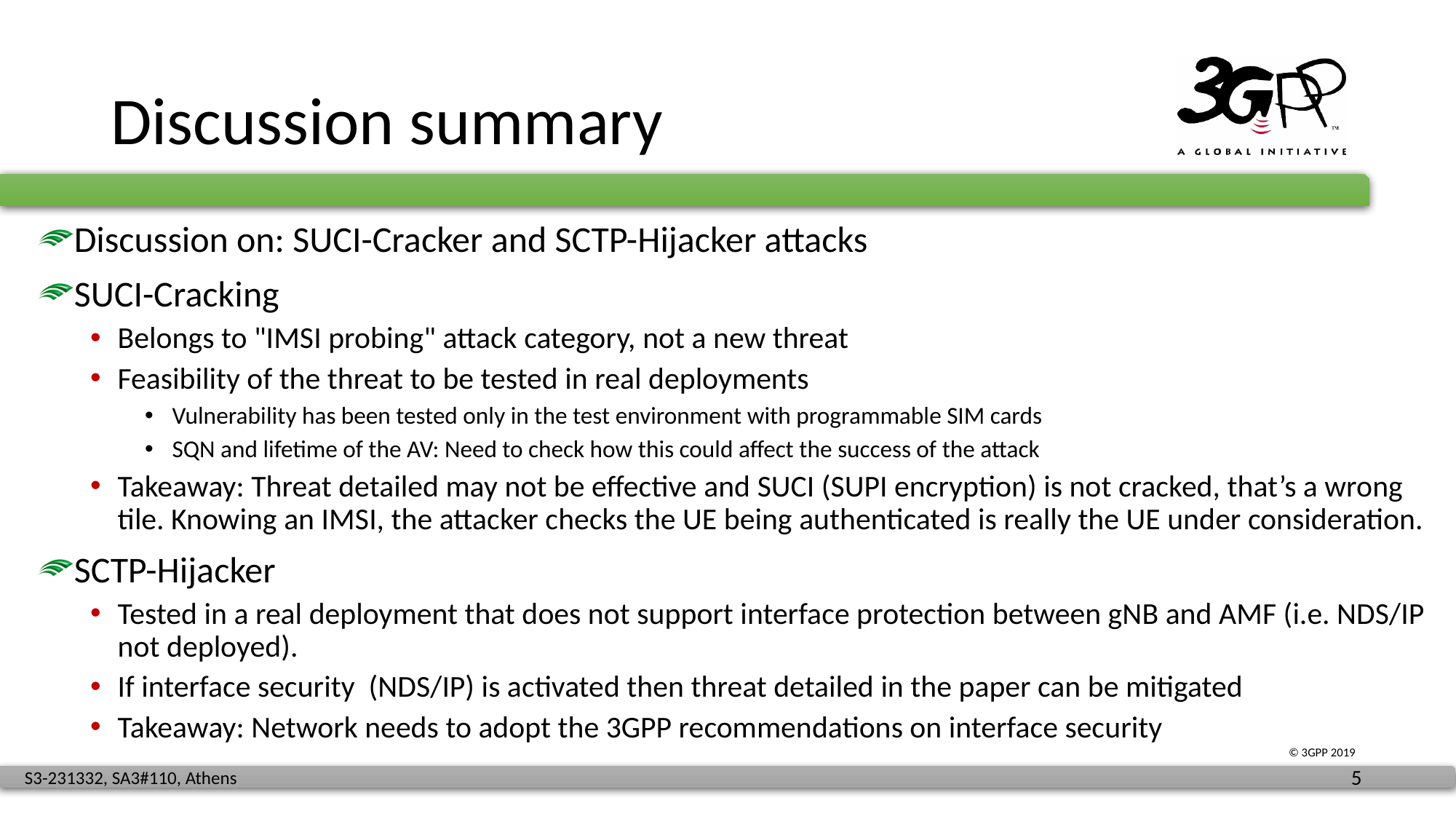

# Discussion summary
Discussion on: SUCI-Cracker and SCTP-Hijacker attacks
SUCI-Cracking
Belongs to "IMSI probing" attack category, not a new threat
Feasibility of the threat to be tested in real deployments
Vulnerability has been tested only in the test environment with programmable SIM cards
SQN and lifetime of the AV: Need to check how this could affect the success of the attack
Takeaway: Threat detailed may not be effective and SUCI (SUPI encryption) is not cracked, that’s a wrong tile. Knowing an IMSI, the attacker checks the UE being authenticated is really the UE under consideration.
SCTP-Hijacker
Tested in a real deployment that does not support interface protection between gNB and AMF (i.e. NDS/IP not deployed).
If interface security  (NDS/IP) is activated then threat detailed in the paper can be mitigated
Takeaway: Network needs to adopt the 3GPP recommendations on interface security